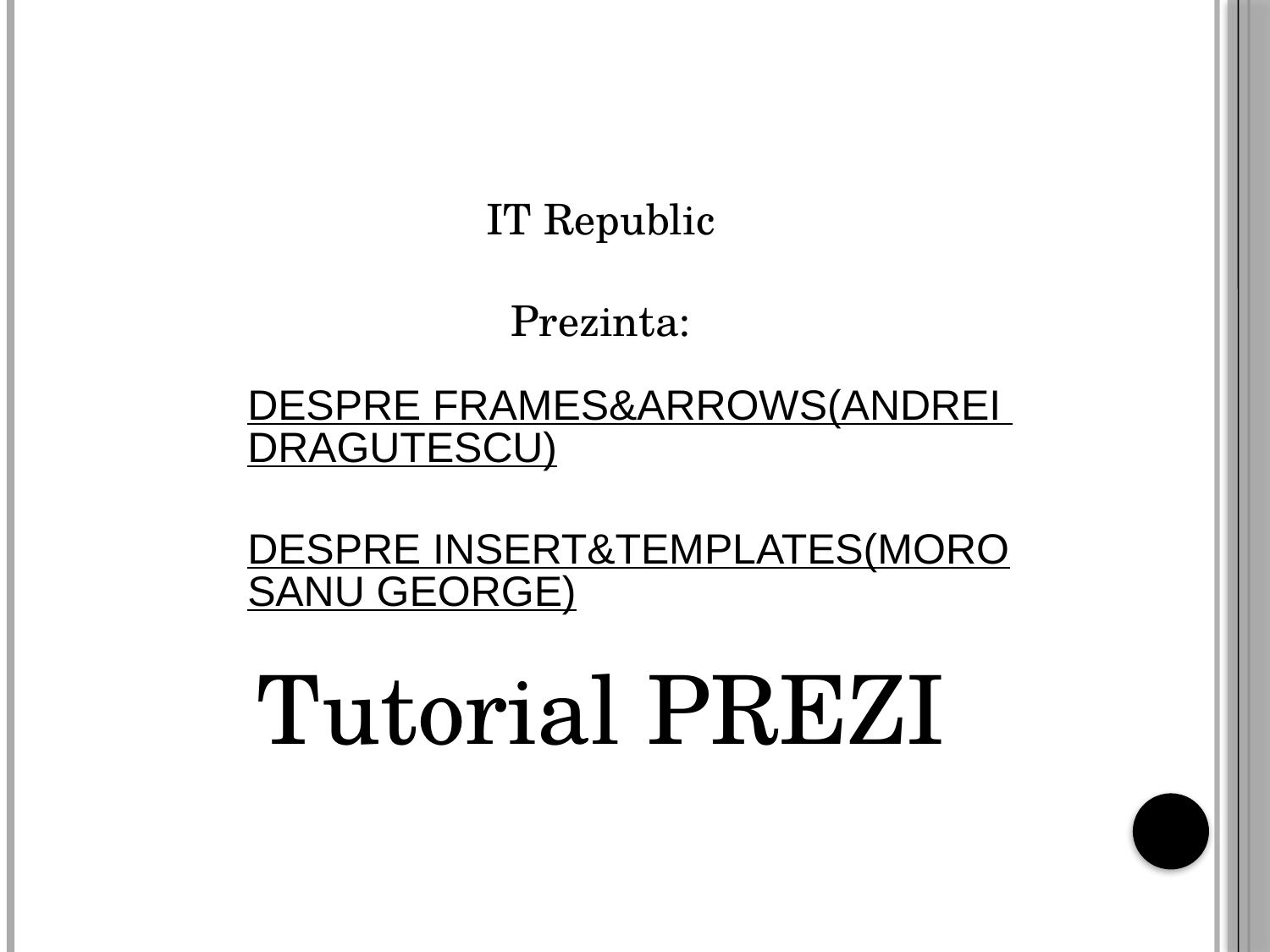

IT Republic

Prezinta:

Tutorial PREZI
DESPRE FRAMES&ARROWS(ANDREI DRAGUTESCU)

DESPRE INSERT&TEMPLATES(MOROSANU GEORGE)